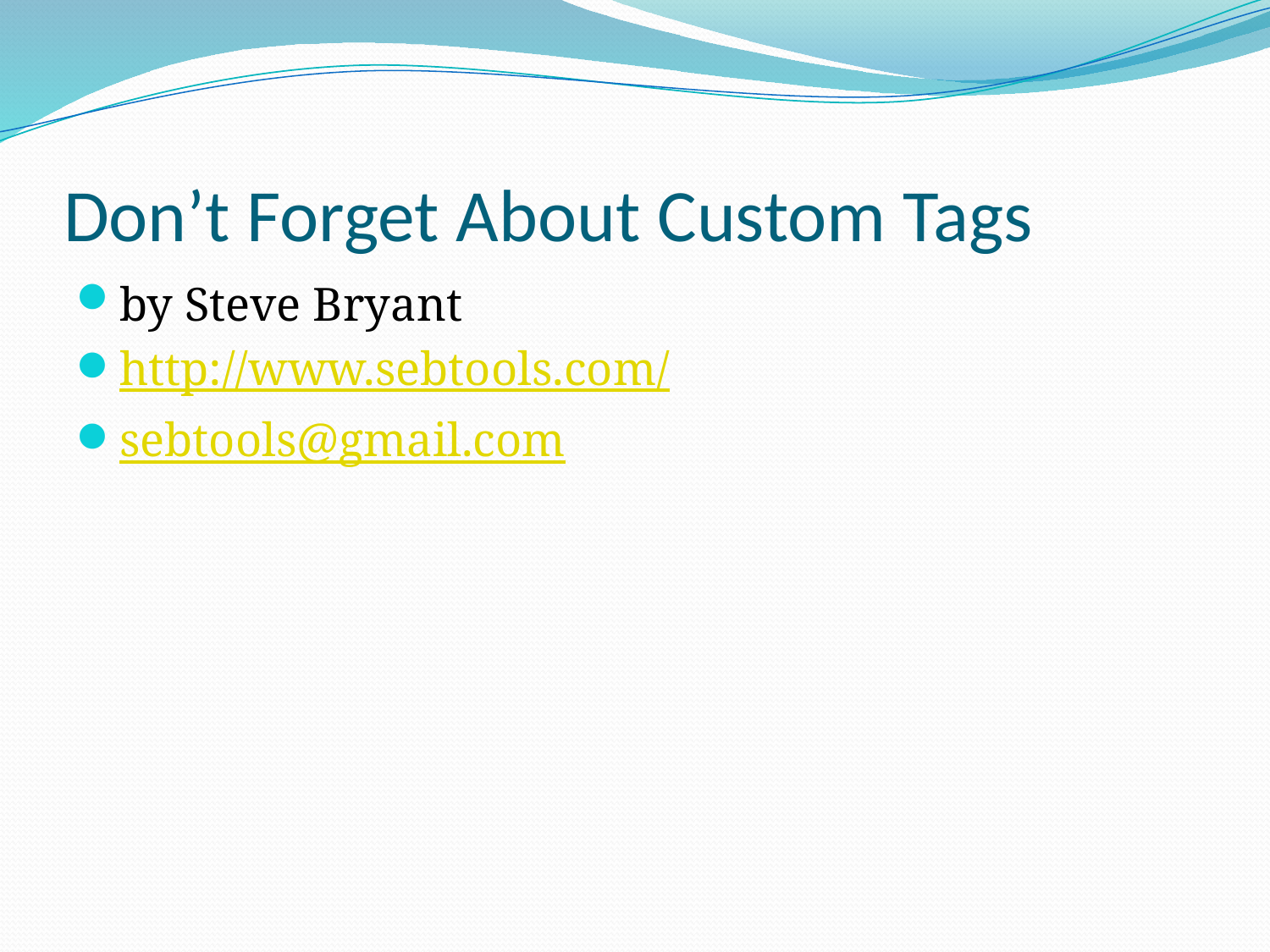

# Don’t Forget About Custom Tags
by Steve Bryant
http://www.sebtools.com/
sebtools@gmail.com